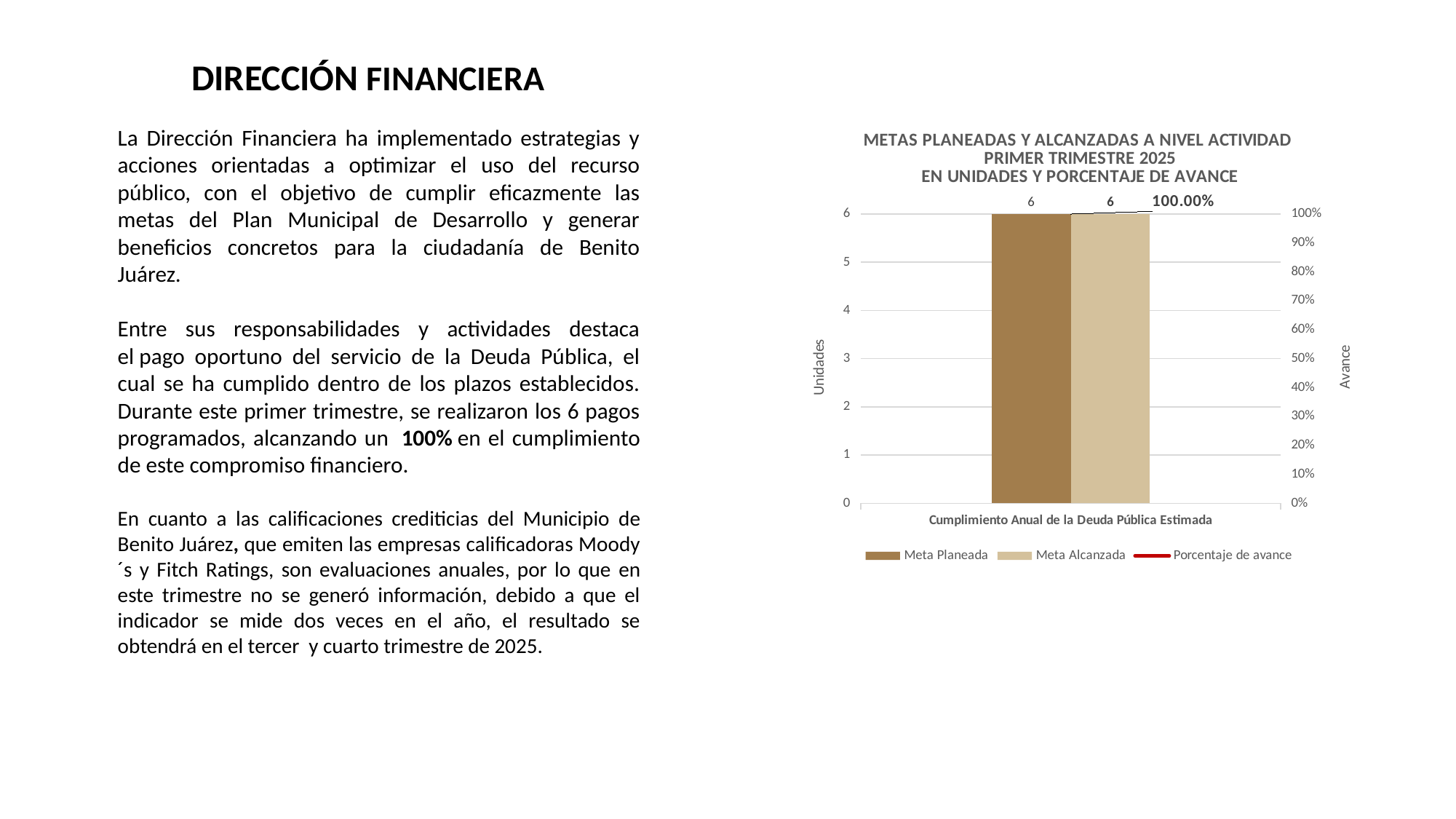

DIRECCIÓN FINANCIERA

### Chart: METAS PLANEADAS Y ALCANZADAS A NIVEL ACTIVIDAD
PRIMER TRIMESTRE 2025
EN UNIDADES Y PORCENTAJE DE AVANCE

| Category | Meta Planeada | Meta Alcanzada |  |
|---|---|---|---|
| Cumplimiento Anual de la Deuda Pública Estimada | 6.0 | 6.0 | 1.0 |
La Dirección Financiera ha implementado estrategias y acciones orientadas a optimizar el uso del recurso público, con el objetivo de cumplir eficazmente las metas del Plan Municipal de Desarrollo y generar beneficios concretos para la ciudadanía de Benito Juárez.

Entre sus responsabilidades y actividades destaca el pago oportuno del servicio de la Deuda Pública, el cual se ha cumplido dentro de los plazos establecidos. Durante este primer trimestre, se realizaron los 6 pagos programados, alcanzando un  100% en el cumplimiento de este compromiso financiero.

En cuanto a las calificaciones crediticias del Municipio de Benito Juárez, que emiten las empresas calificadoras Moody´s y Fitch Ratings, son evaluaciones anuales, por lo que en este trimestre no se generó información, debido a que el indicador se mide dos veces en el año, el resultado se obtendrá en el tercer  y cuarto trimestre de 2025.